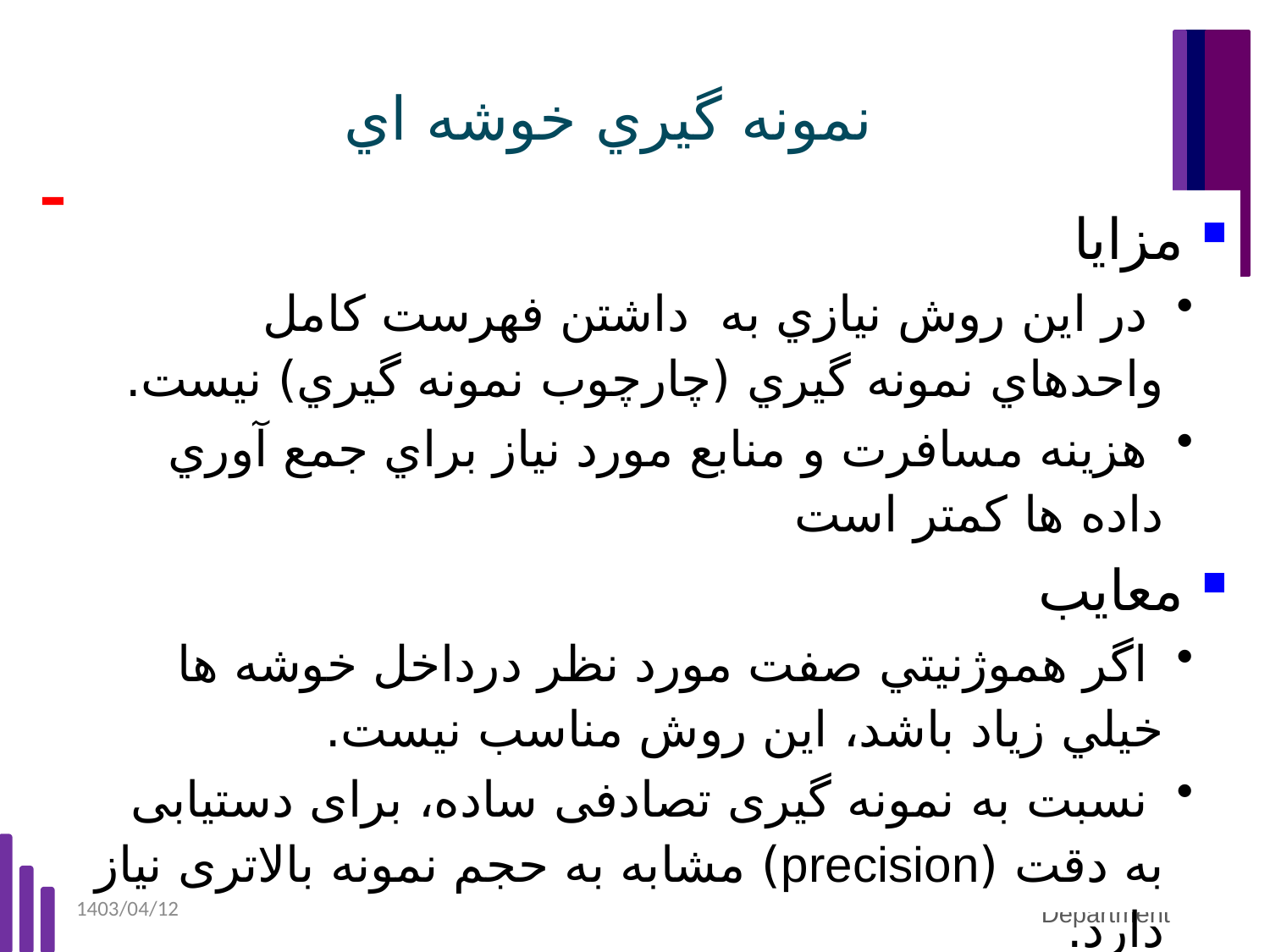

نمونه گيري خوشه اي
 مزايا
 در اين روش نيازي به  داشتن فهرست كامل واحدهاي نمونه گيري (چارچوب نمونه گيري) نيست.
 هزينه مسافرت و منابع مورد نياز براي جمع آوري داده ها كمتر است
 معايب
 اگر هموژنيتي صفت مورد نظر درداخل خوشه ها خيلي زياد باشد، اين روش مناسب نيست.
 نسبت به نمونه گیری تصادفی ساده، برای دستیابی به دقت (precision) مشابه به حجم نمونه بالاتری نیاز دارد.
 محاسبه خطاي نمونه گيري (به دست آوردن SE) مشكل است

1403/04/12